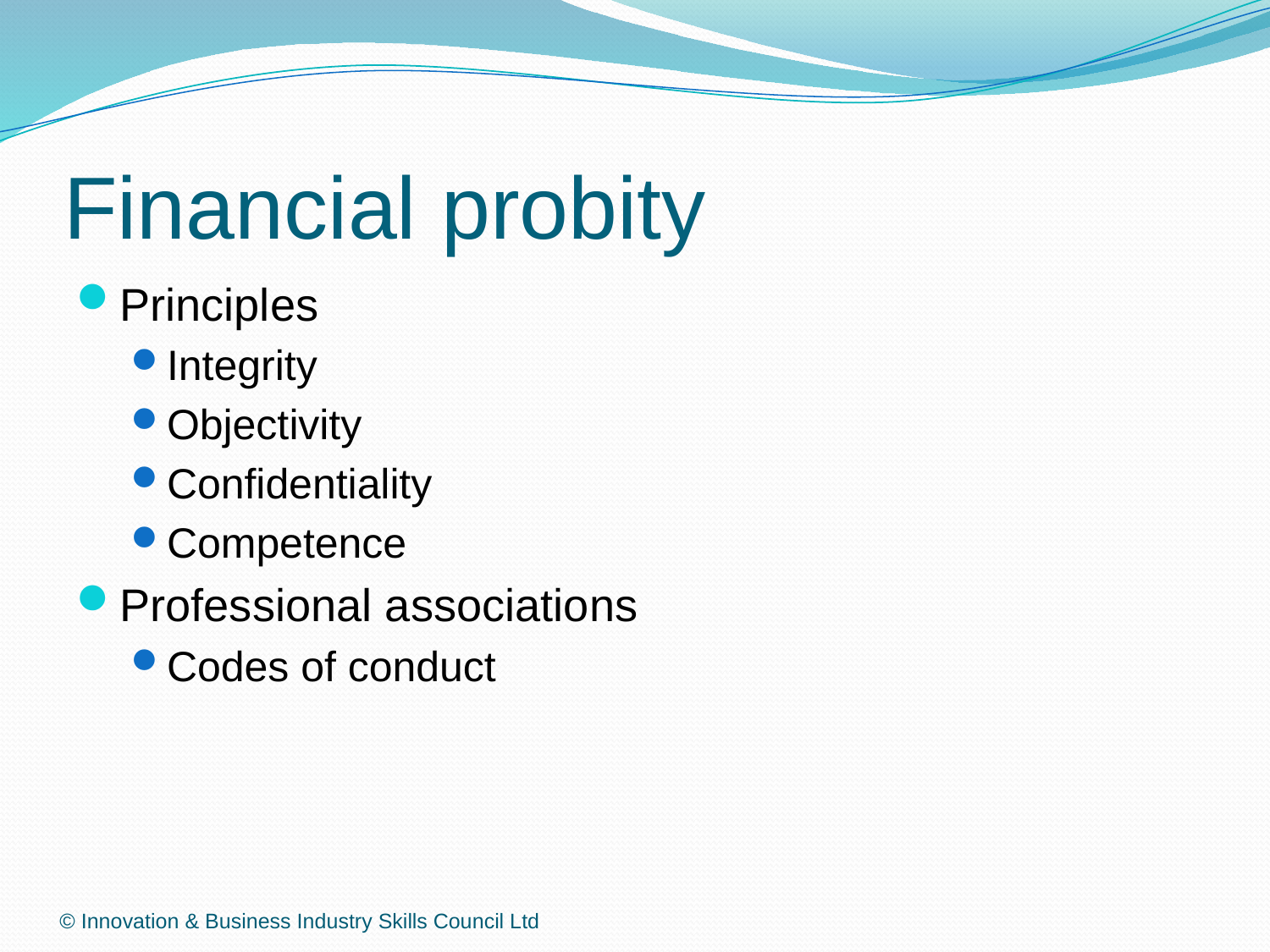

# Financial probity
Principles
Integrity
Objectivity
Confidentiality
Competence
Professional associations
Codes of conduct

© Innovation & Business Industry Skills Council Ltd